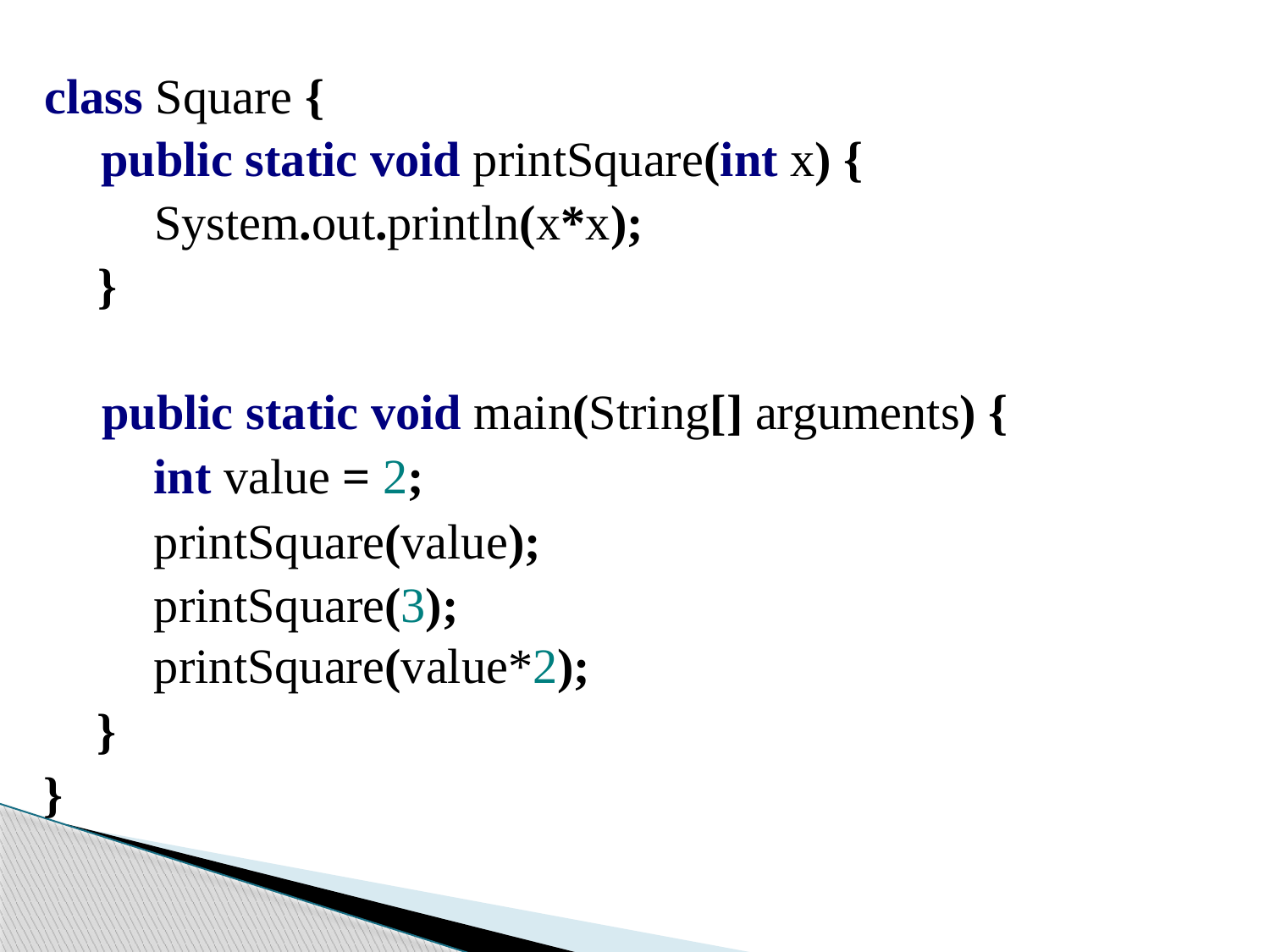

class Square {
public static void printSquare(int x) {
System.out.println(x*x);
}
public static void main(String[] arguments) {
int value = 2;
printSquare(value);

printSquare(3);
printSquare(value*2);
	}

}